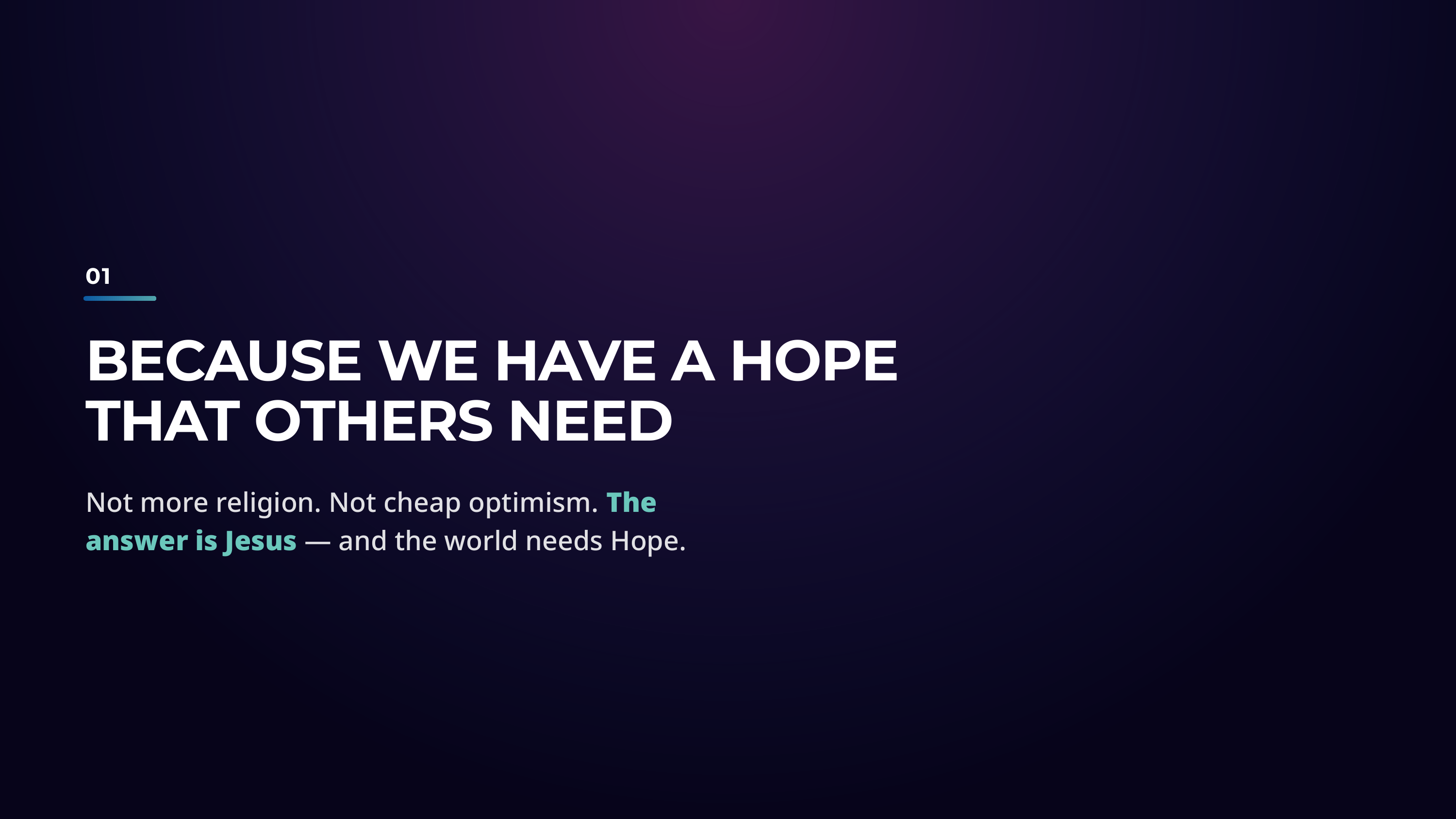

01

BECAUSE WE HAVE A HOPE THAT OTHERS NEED
Not more religion. Not cheap optimism. The answer is Jesus — and the world needs Hope.